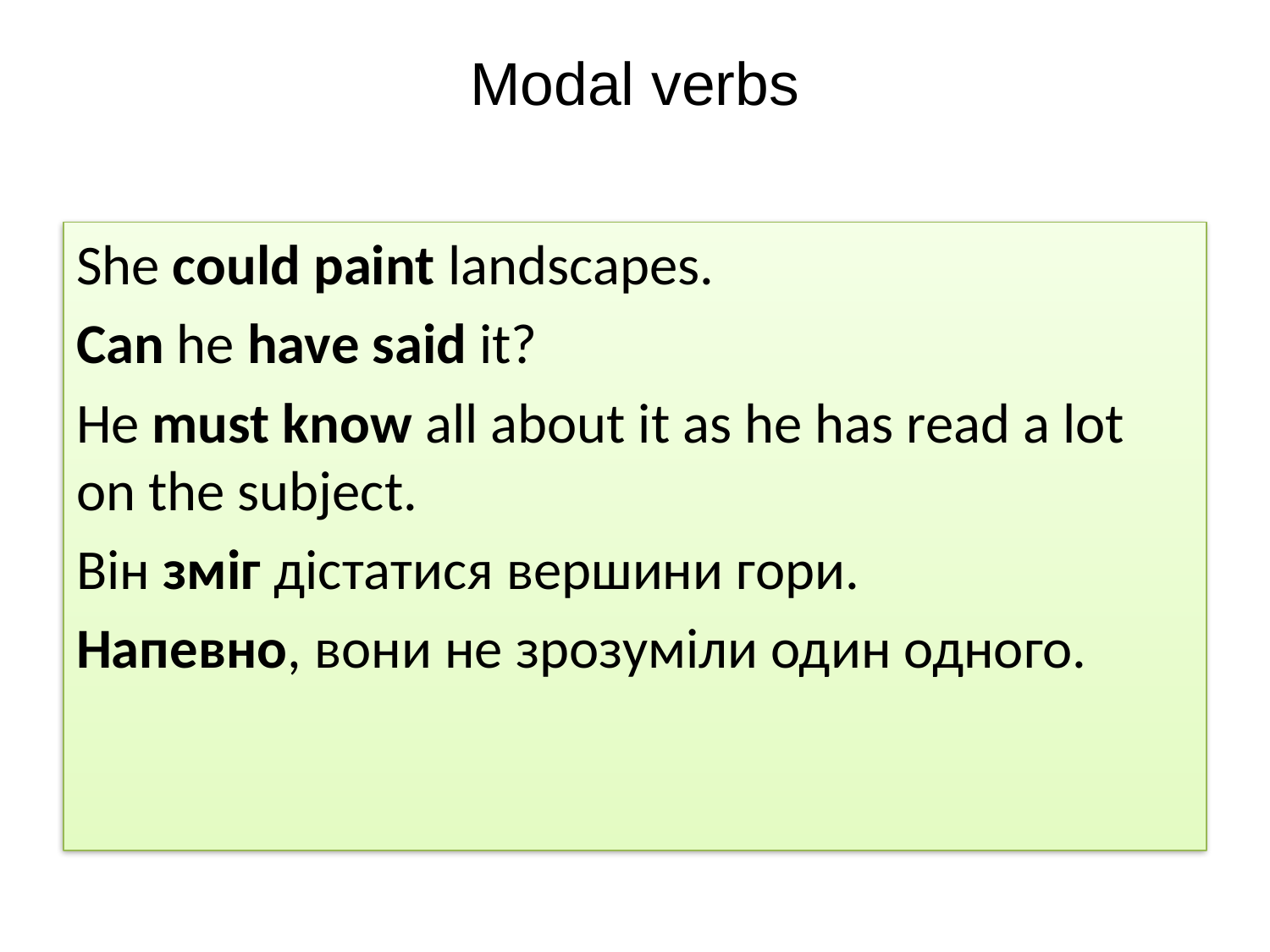

# Modal verbs
She could paint landscapes.
Can he have said it?
He must know all about it as he has read a lot on the subject.
Він зміг дістатися вершини гори.
Напевно, вони не зрозуміли один одного.